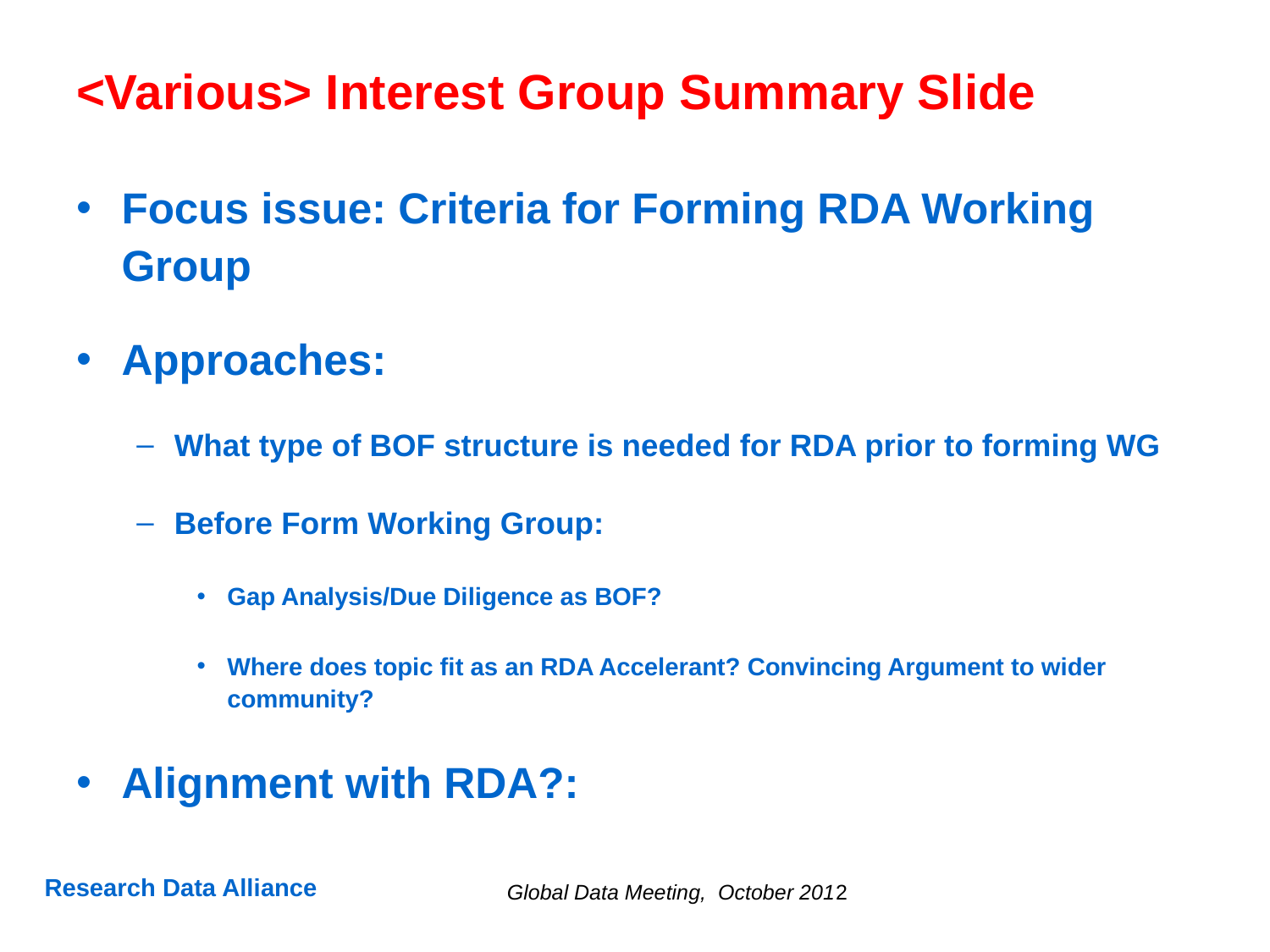

# <Various> Interest Group Summary Slide
Focus issue: Criteria for Forming RDA Working Group
Approaches:
What type of BOF structure is needed for RDA prior to forming WG
Before Form Working Group:
Gap Analysis/Due Diligence as BOF?
Where does topic fit as an RDA Accelerant? Convincing Argument to wider community?
Alignment with RDA?: